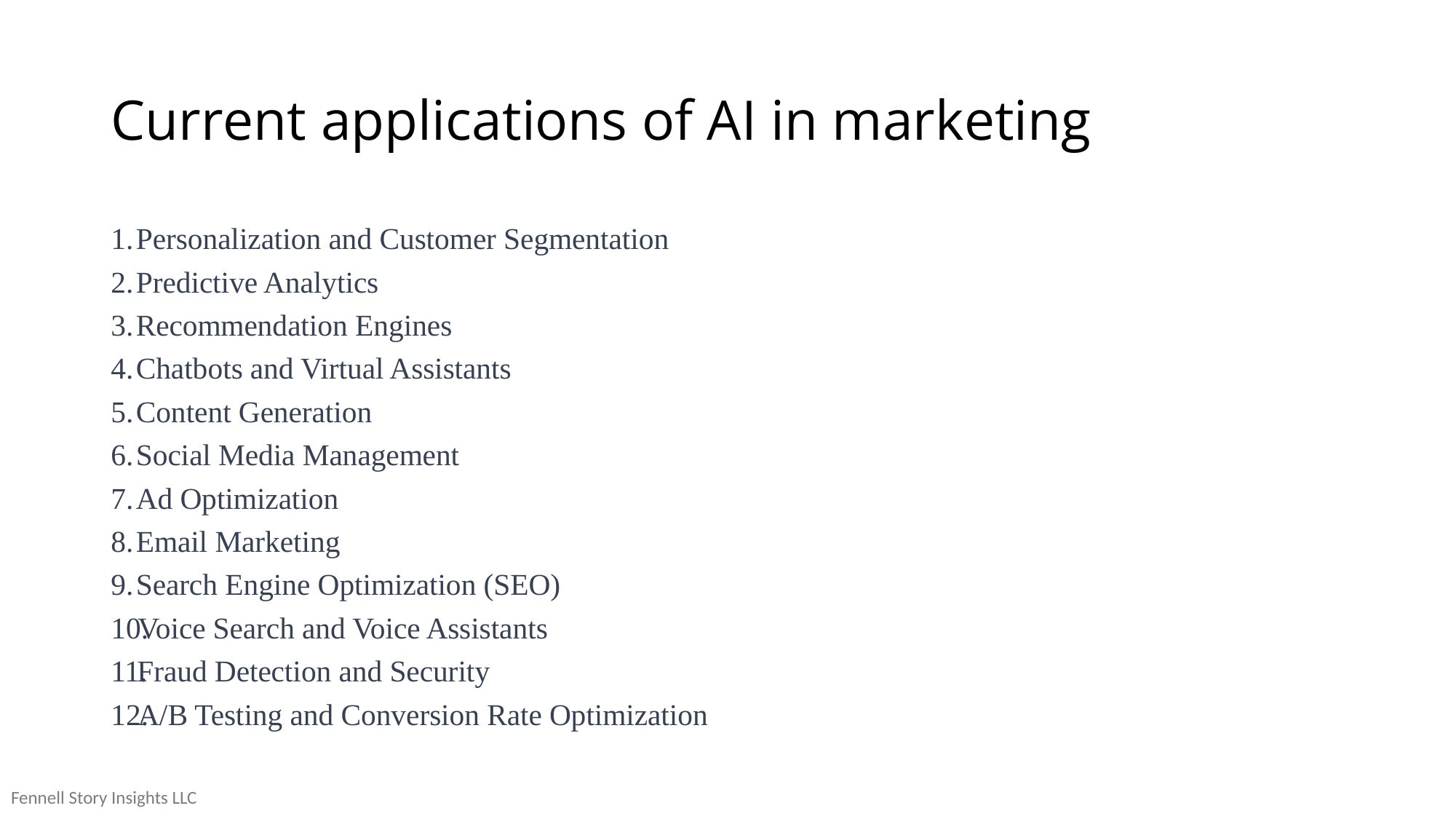

# Current applications of AI in marketing
Personalization and Customer Segmentation
Predictive Analytics
Recommendation Engines
Chatbots and Virtual Assistants
Content Generation
Social Media Management
Ad Optimization
Email Marketing
Search Engine Optimization (SEO)
Voice Search and Voice Assistants
Fraud Detection and Security
A/B Testing and Conversion Rate Optimization

Fennell Story Insights LLC